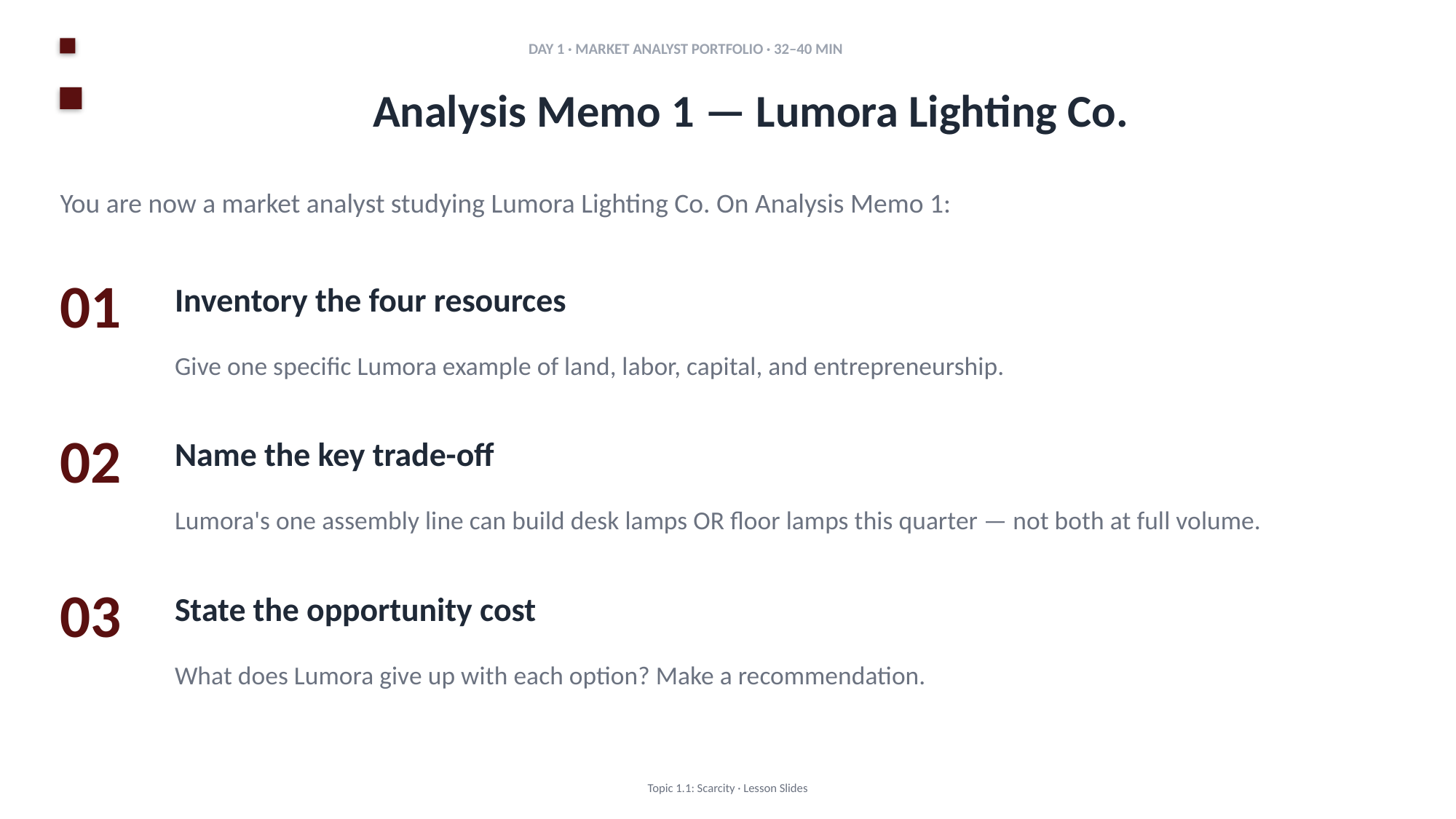

DAY 1 · MARKET ANALYST PORTFOLIO · 32–40 MIN

Analysis Memo 1 — Lumora Lighting Co.

You are now a market analyst studying Lumora Lighting Co. On Analysis Memo 1:
01
Inventory the four resources
Give one specific Lumora example of land, labor, capital, and entrepreneurship.
02
Name the key trade-off
Lumora's one assembly line can build desk lamps OR floor lamps this quarter — not both at full volume.
03
State the opportunity cost
What does Lumora give up with each option? Make a recommendation.
Topic 1.1: Scarcity · Lesson Slides